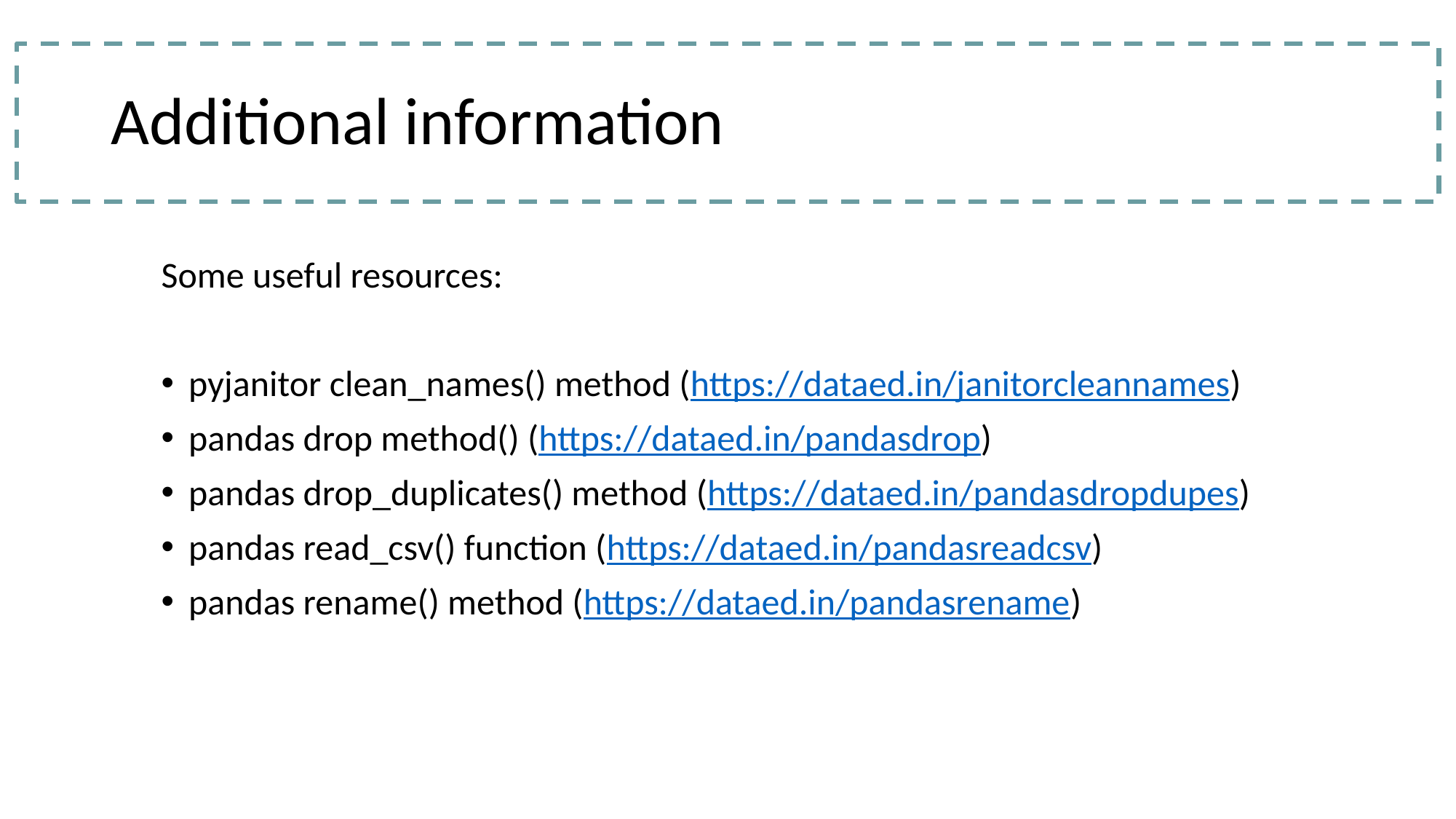

# Additional information

Some useful resources:

pyjanitor clean_names() method (https://dataed.in/janitorcleannames)
pandas drop method() (https://dataed.in/pandasdrop)
pandas drop_duplicates() method (https://dataed.in/pandasdropdupes)
pandas read_csv() function (https://dataed.in/pandasreadcsv)
pandas rename() method (https://dataed.in/pandasrename)